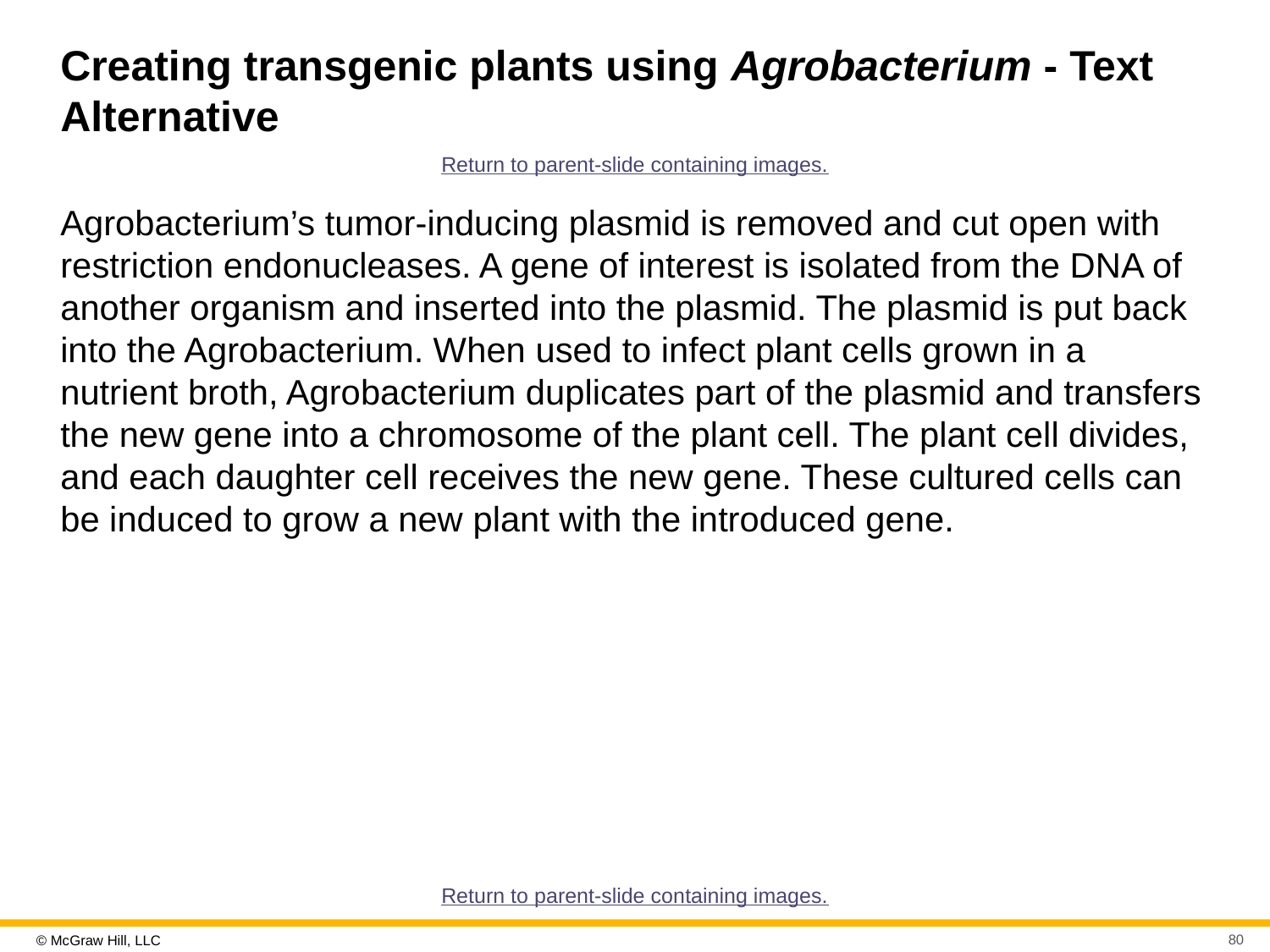

# Creating transgenic plants using Agrobacterium - Text Alternative
Return to parent-slide containing images.
Agrobacterium’s tumor-inducing plasmid is removed and cut open with restriction endonucleases. A gene of interest is isolated from the DNA of another organism and inserted into the plasmid. The plasmid is put back into the Agrobacterium. When used to infect plant cells grown in a nutrient broth, Agrobacterium duplicates part of the plasmid and transfers the new gene into a chromosome of the plant cell. The plant cell divides, and each daughter cell receives the new gene. These cultured cells can be induced to grow a new plant with the introduced gene.
Return to parent-slide containing images.
80